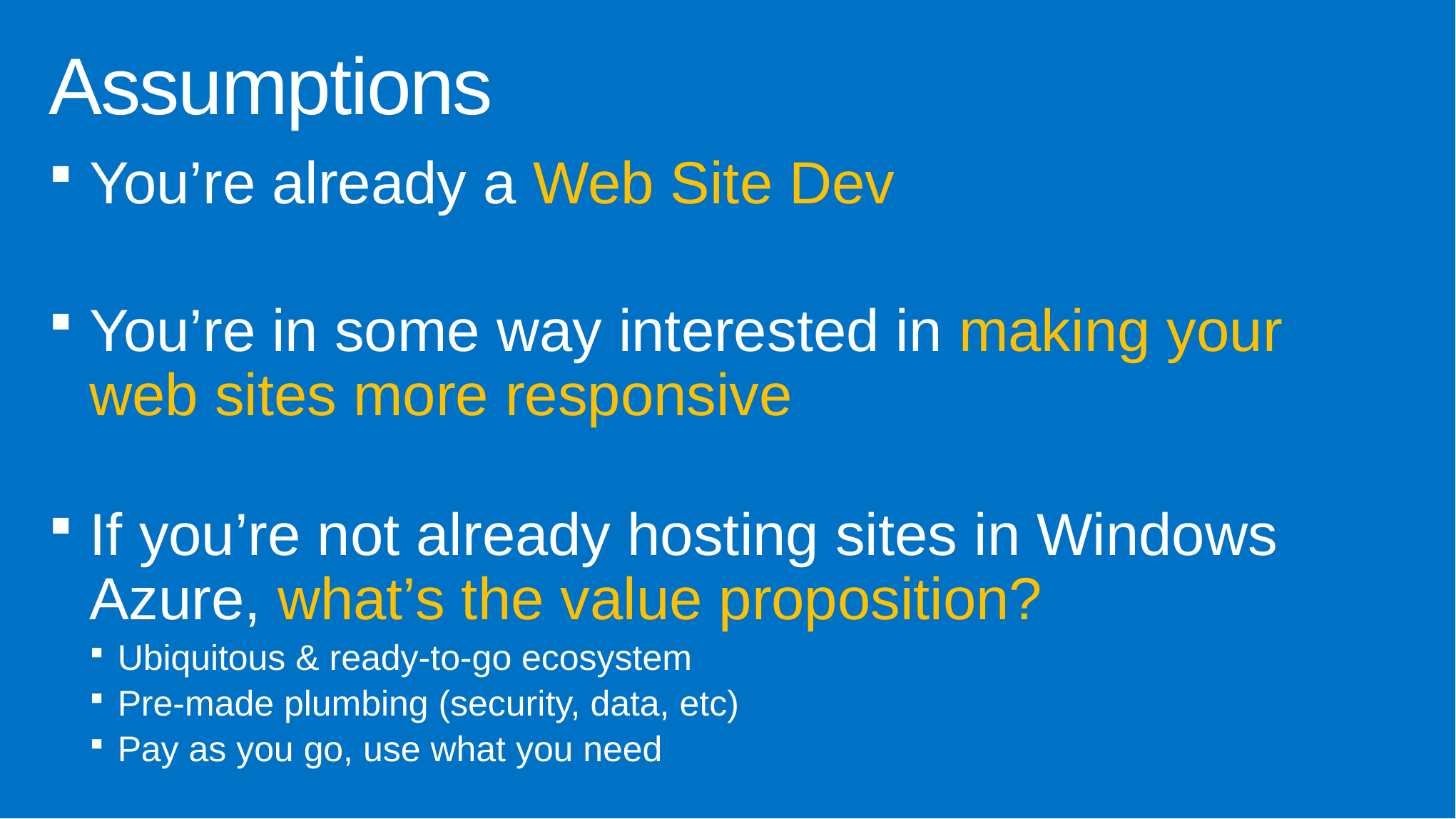

# Assumptions
You’re already a Web Site Dev
You’re in some way interested in making your web sites more responsive
If you’re not already hosting sites in Windows Azure, what’s the value proposition?
Ubiquitous & ready-to-go ecosystem
Pre-made plumbing (security, data, etc)
Pay as you go, use what you need